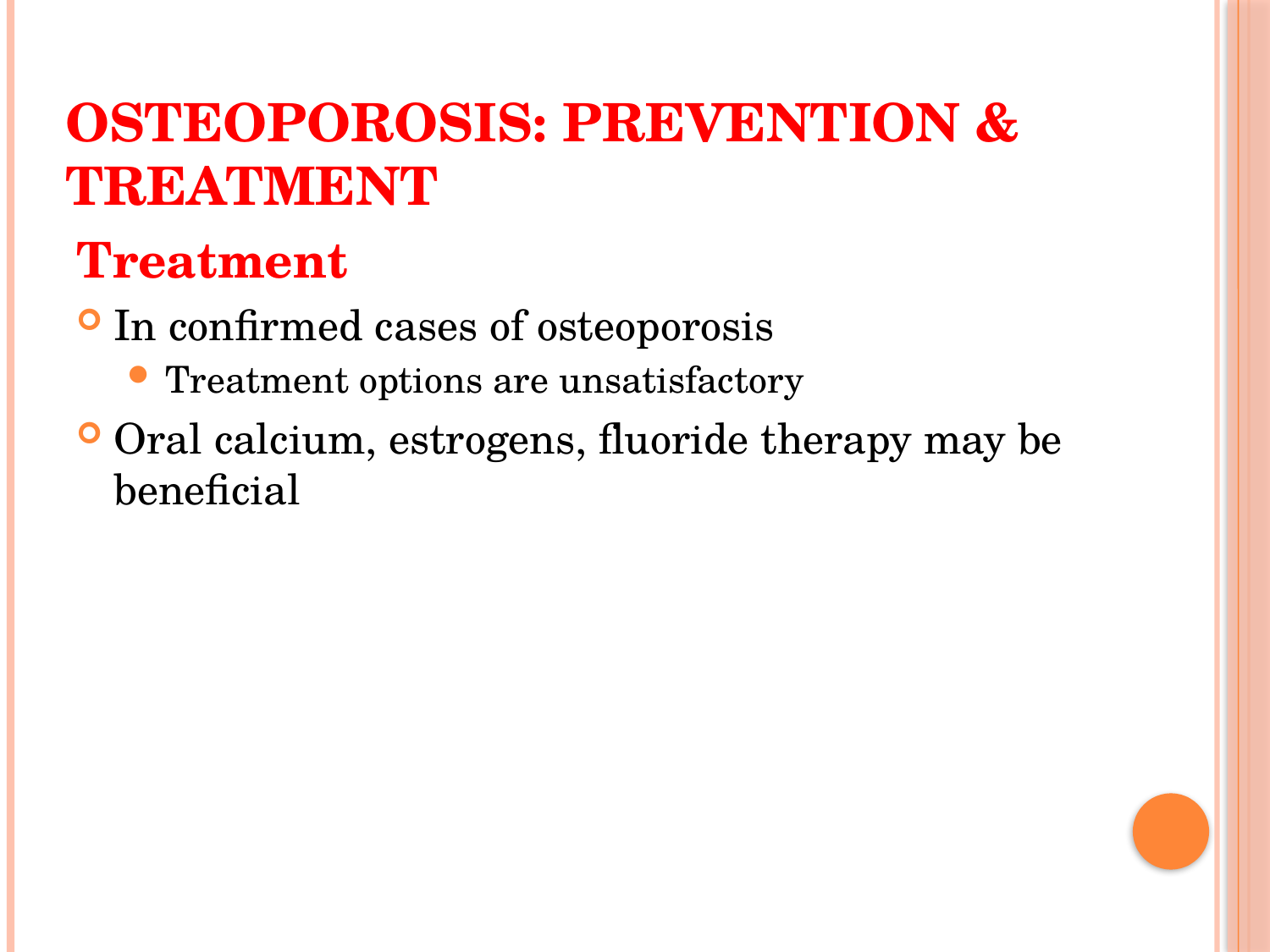

Osteoporosis: Prevention & treatment
Treatment
In confirmed cases of osteoporosis
Treatment options are unsatisfactory
Oral calcium, estrogens, fluoride therapy may be beneficial